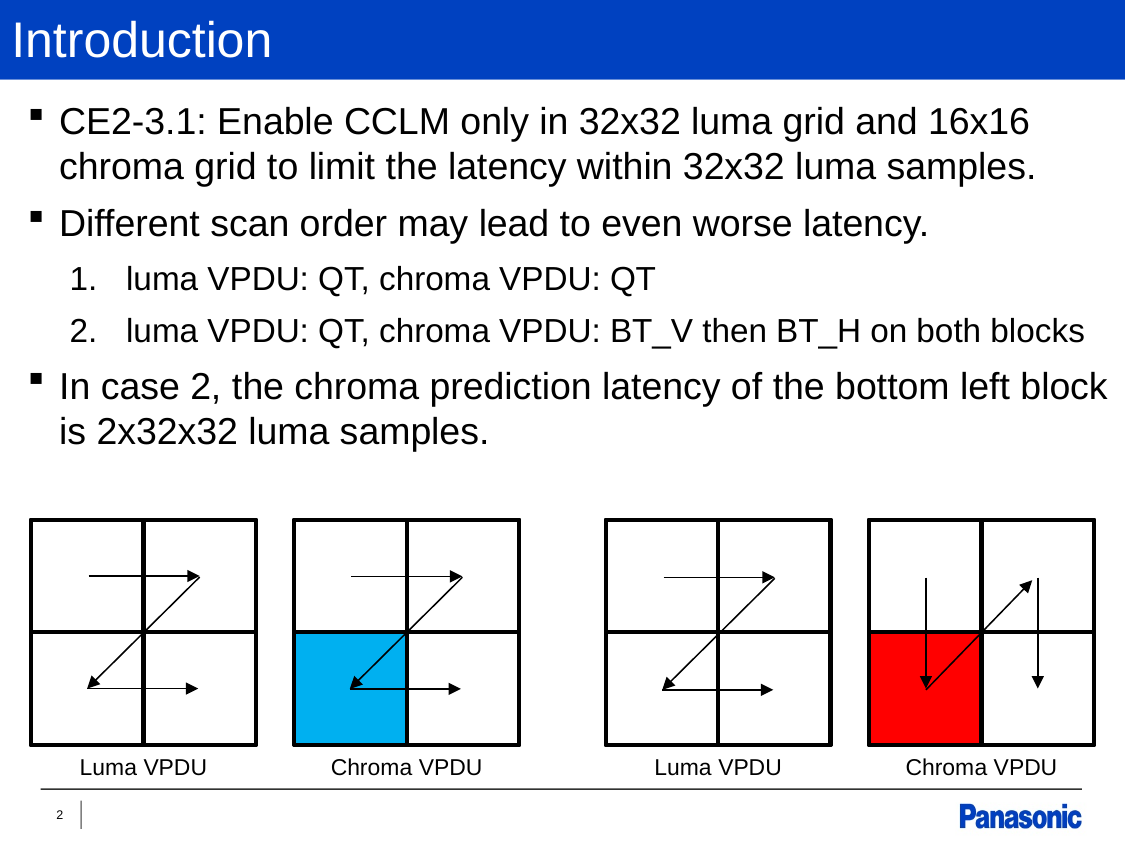

# Introduction
CE2-3.1: Enable CCLM only in 32x32 luma grid and 16x16 chroma grid to limit the latency within 32x32 luma samples.
Different scan order may lead to even worse latency.
luma VPDU: QT, chroma VPDU: QT
luma VPDU: QT, chroma VPDU: BT_V then BT_H on both blocks
In case 2, the chroma prediction latency of the bottom left block is 2x32x32 luma samples.

Luma VPDU
Chroma VPDU
Luma VPDU
Chroma VPDU